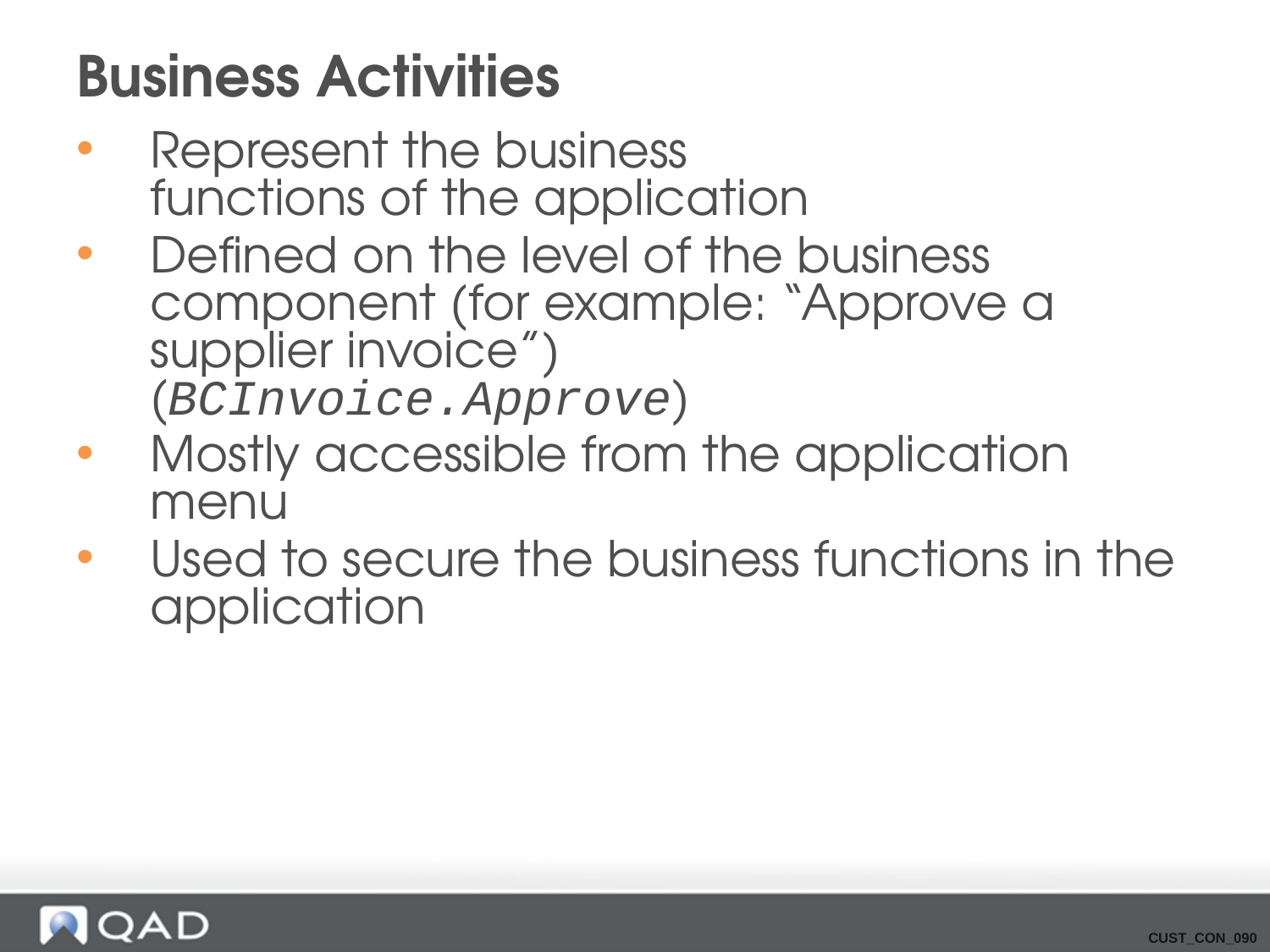

# Business Activities
Represent the business
functions of the application
Defined on the level of the business component (for example: “Approve a supplier invoice”)
(BCInvoice.Approve)
Mostly accessible from the application menu
Used to secure the business functions in the application
CUST_CON_090